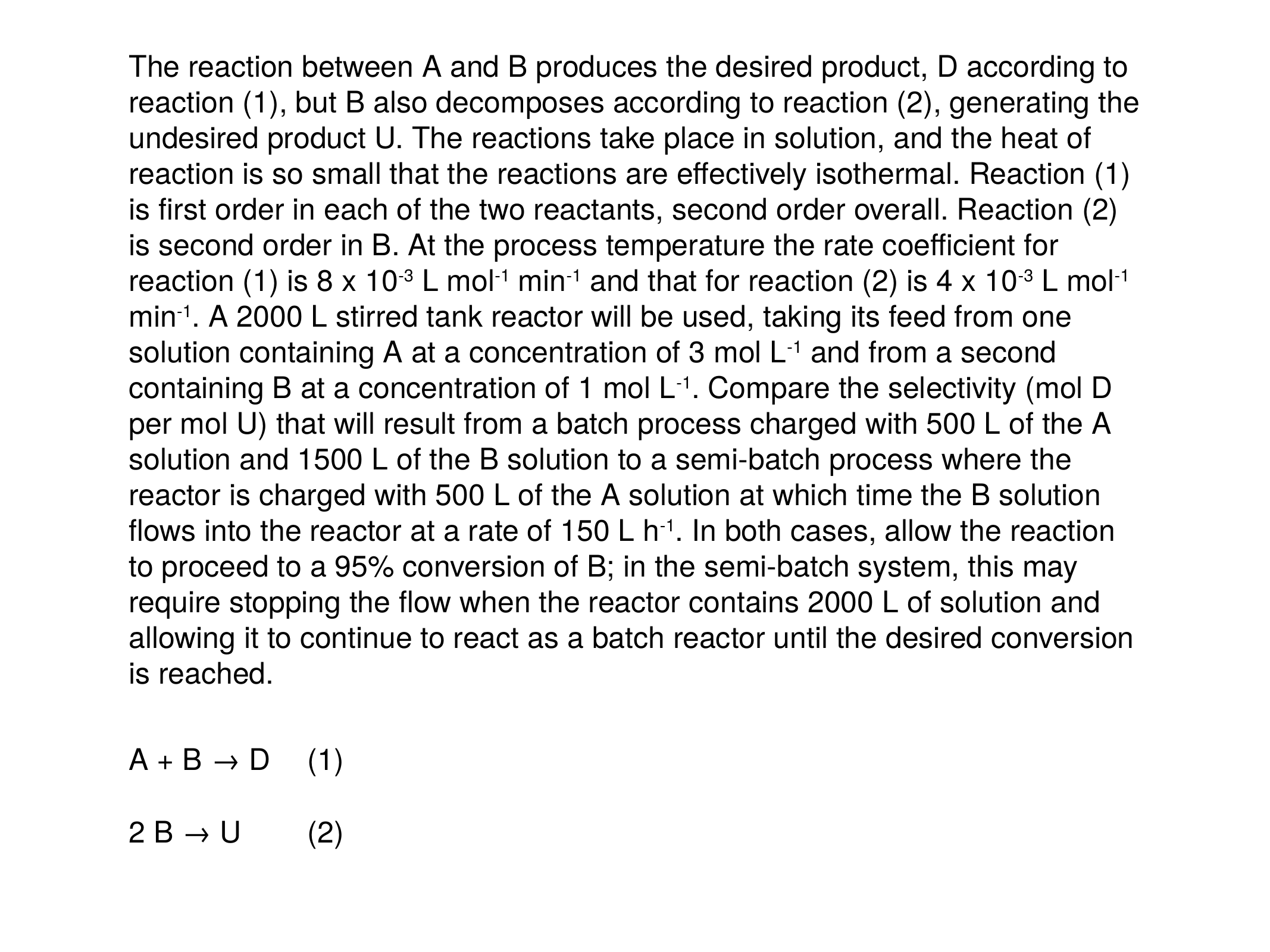

The reaction between A and B produces the desired product, D according to reaction (1), but B also decomposes according to reaction (2), generating the undesired product U. The reactions take place in solution, and the heat of reaction is so small that the reactions are effectively isothermal. Reaction (1) is first order in each of the two reactants, second order overall. Reaction (2) is second order in B. At the process temperature the rate coefficient for reaction (1) is 8 x 10-3 L mol-1 min-1 and that for reaction (2) is 4 x 10-3 L mol-1 min-1. A 2000 L stirred tank reactor will be used, taking its feed from one solution containing A at a concentration of 3 mol L-1 and from a second containing B at a concentration of 1 mol L-1. Compare the selectivity (mol D per mol U) that will result from a batch process charged with 500 L of the A solution and 1500 L of the B solution to a semi-batch process where the reactor is charged with 500 L of the A solution at which time the B solution flows into the reactor at a rate of 150 L h-1. In both cases, allow the reaction to proceed to a 95% conversion of B; in the semi-batch system, this may require stopping the flow when the reactor contains 2000 L of solution and allowing it to continue to react as a batch reactor until the desired conversion is reached.

A + B → D	(1)
2 B → U	(2)